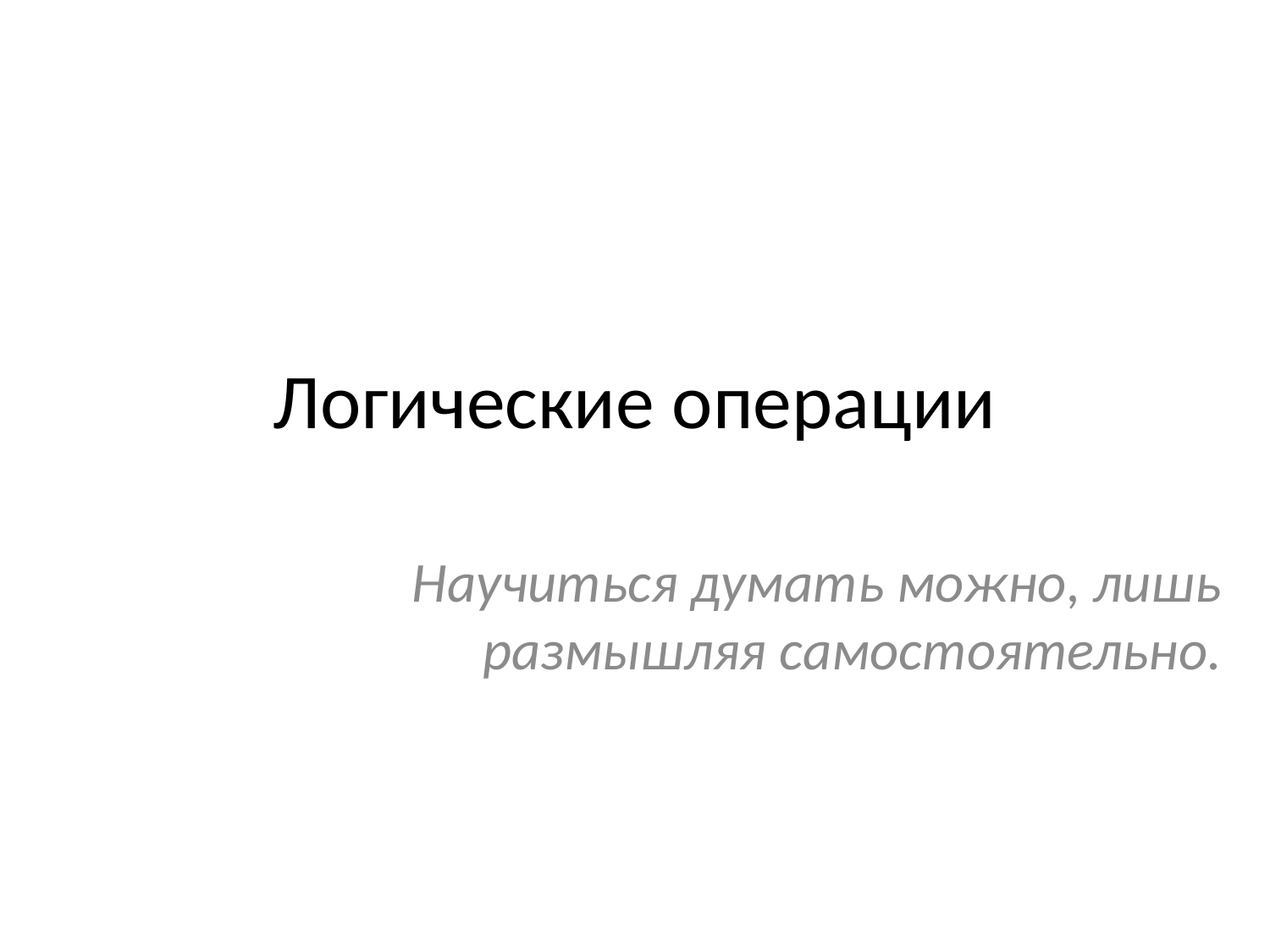

# Логические операции
Научиться думать можно, лишь размышляя самостоятельно.